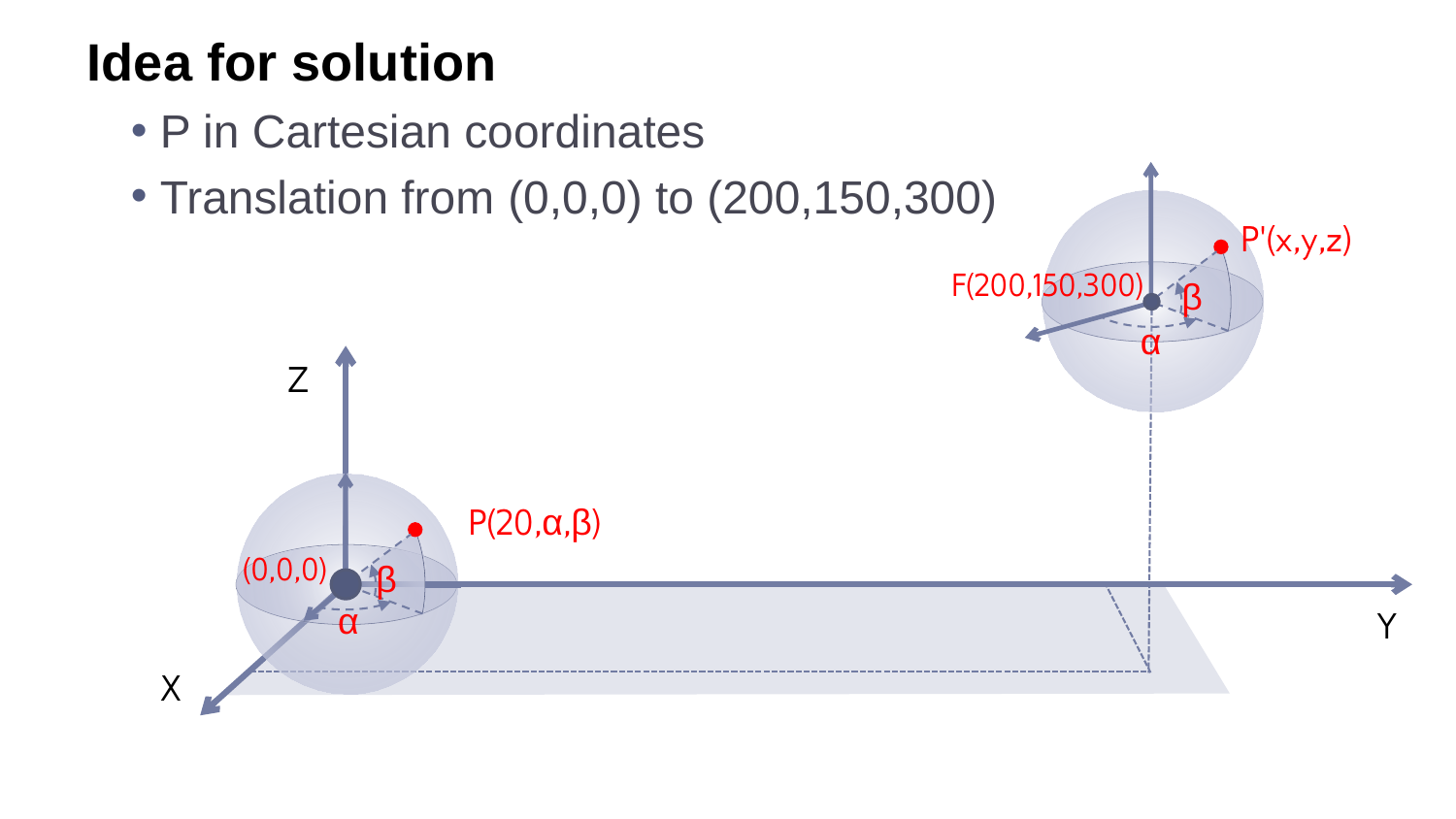

Idea for solution
P in Cartesian coordinates
Translation from (0,0,0) to (200,150,300)

P'(x,y,z)

F(200,150,300)

β

α
Z

P(20,α,β)

β

α
(0,0,0)

Y
X